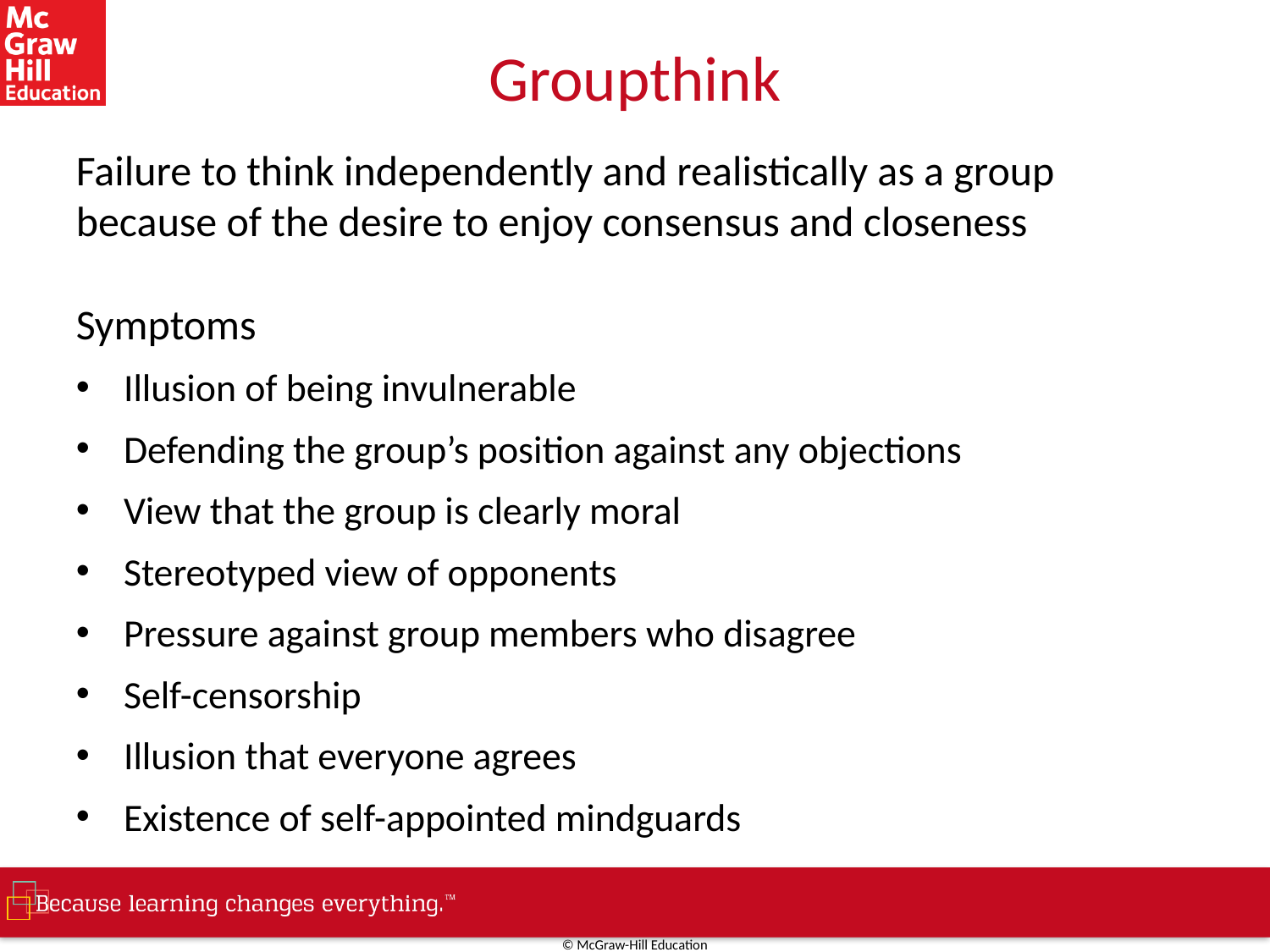

# Groupthink
Failure to think independently and realistically as a group because of the desire to enjoy consensus and closeness

Symptoms
Illusion of being invulnerable
Defending the group’s position against any objections
View that the group is clearly moral
Stereotyped view of opponents
Pressure against group members who disagree
Self-censorship
Illusion that everyone agrees
Existence of self-appointed mindguards